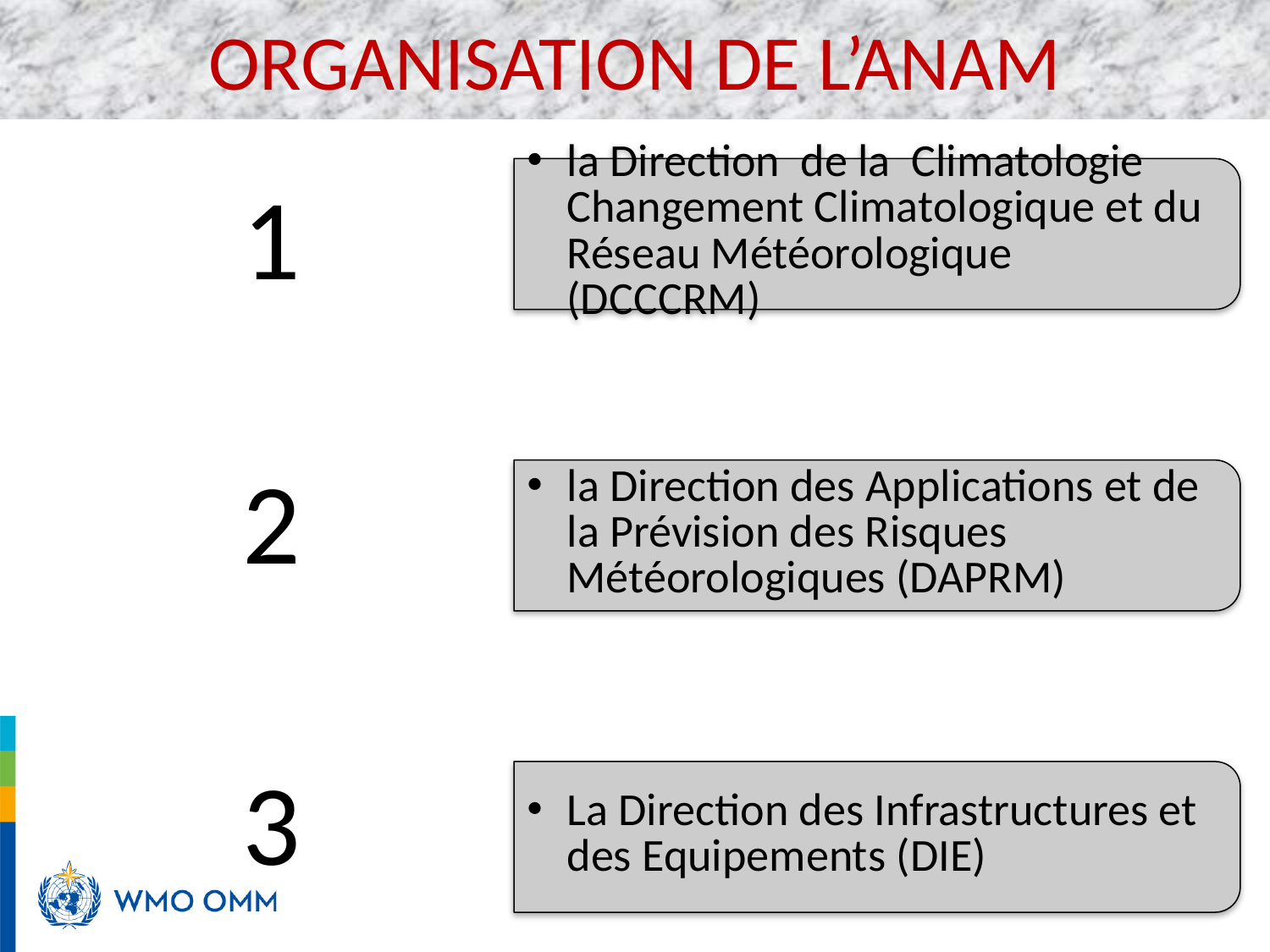

# ORGANISATION DE L’ANAM
1
la Direction  de la  Climatologie Changement Climatologique et du Réseau Météorologique (DCCCRM)
2
la Direction des Applications et de la Prévision des Risques Météorologiques (DAPRM)
3
La Direction des Infrastructures et des Equipements (DIE)